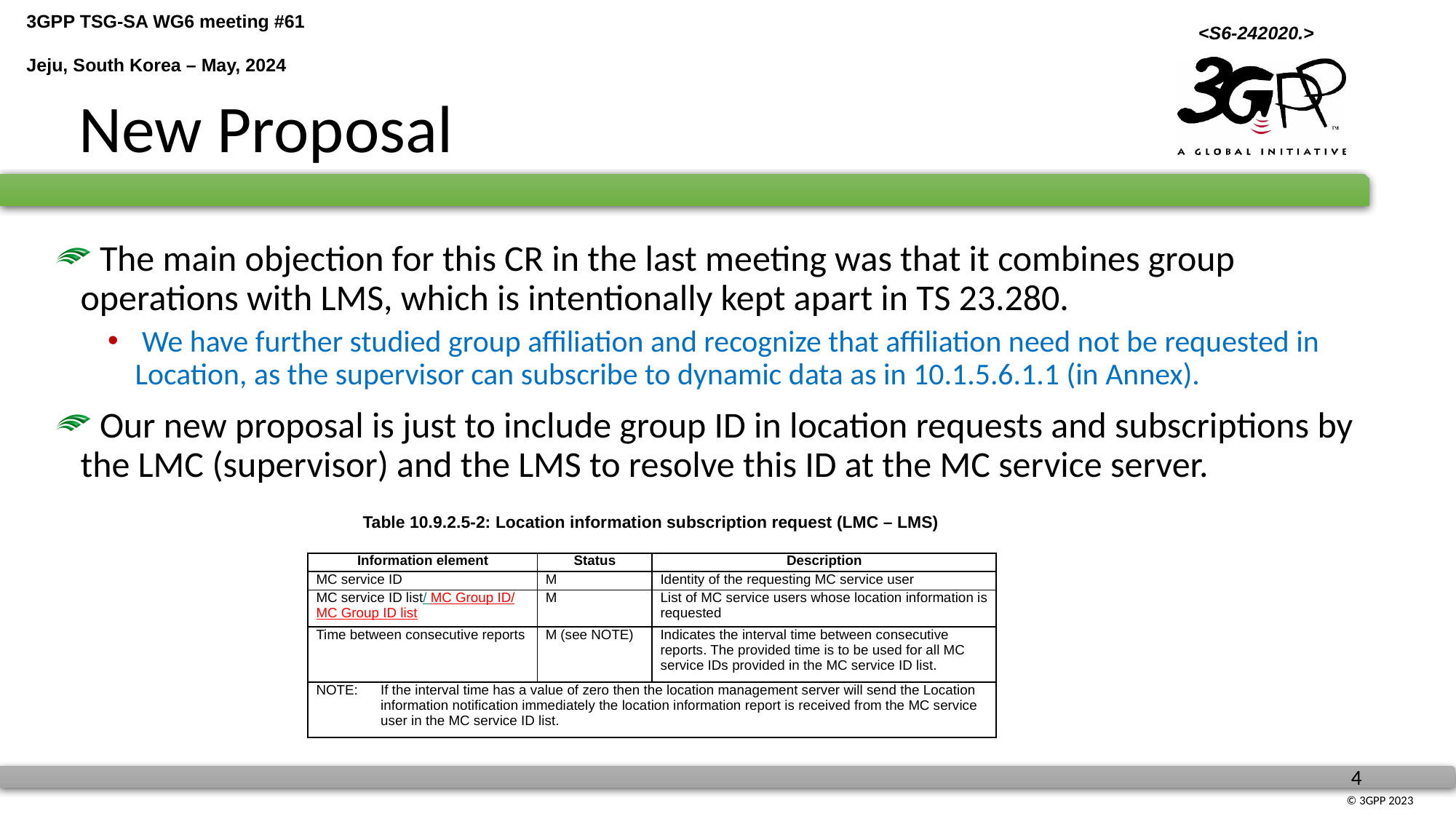

# New Proposal
 The main objection for this CR in the last meeting was that it combines group operations with LMS, which is intentionally kept apart in TS 23.280.
 We have further studied group affiliation and recognize that affiliation need not be requested in Location, as the supervisor can subscribe to dynamic data as in 10.1.5.6.1.1 (in Annex).
 Our new proposal is just to include group ID in location requests and subscriptions by the LMC (supervisor) and the LMS to resolve this ID at the MC service server.
Table 10.9.2.5-2: Location information subscription request (LMC – LMS)

| Information element | Status | Description |
| --- | --- | --- |
| MC service ID | M | Identity of the requesting MC service user |
| MC service ID list/ MC Group ID/ MC Group ID list | M | List of MC service users whose location information is requested |
| Time between consecutive reports | M (see NOTE) | Indicates the interval time between consecutive reports. The provided time is to be used for all MC service IDs provided in the MC service ID list. |
| NOTE: If the interval time has a value of zero then the location management server will send the Location information notification immediately the location information report is received from the MC service user in the MC service ID list. |  |  |